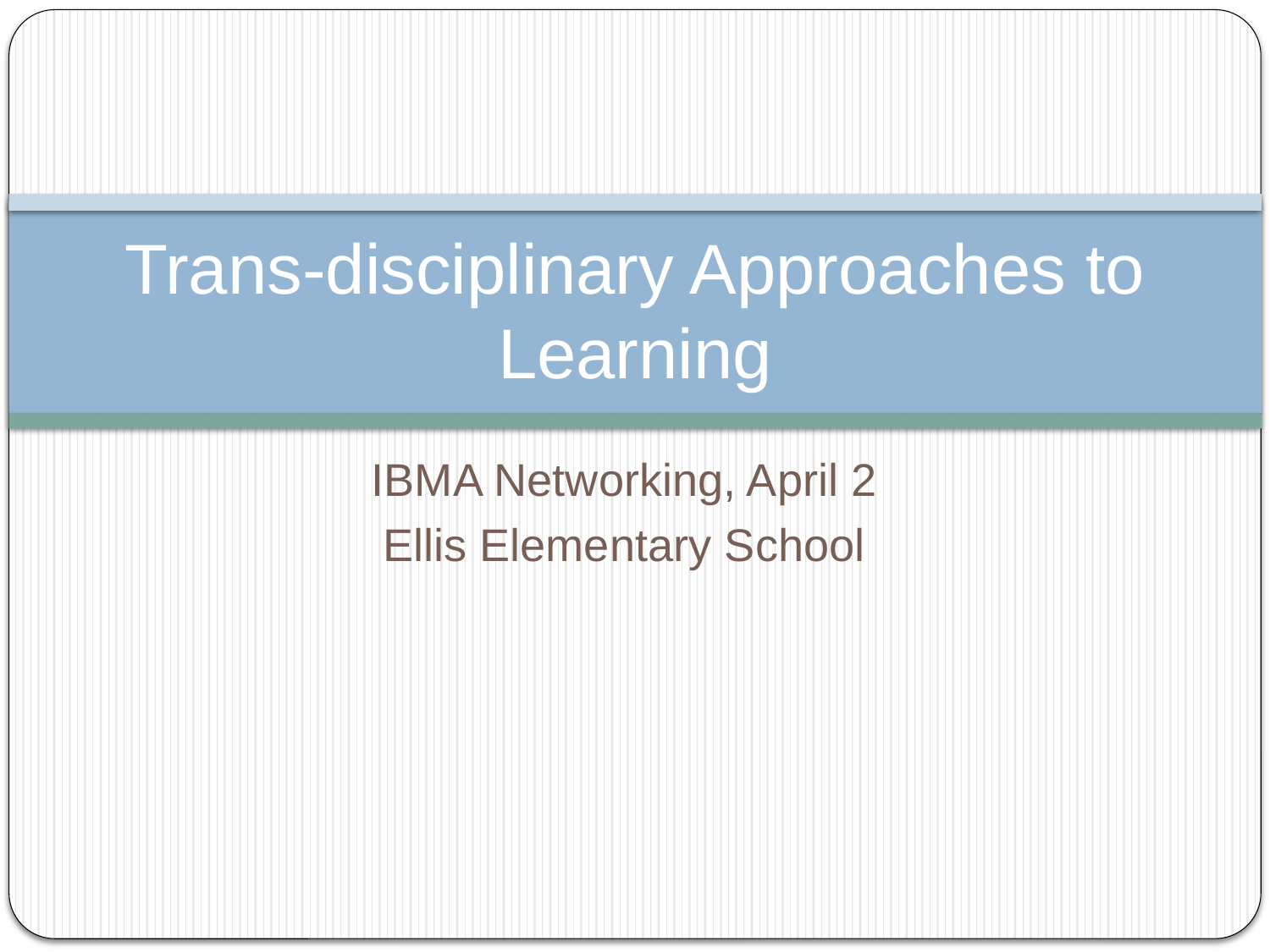

# Trans-disciplinary Approaches to Learning
IBMA Networking, April 2
Ellis Elementary School